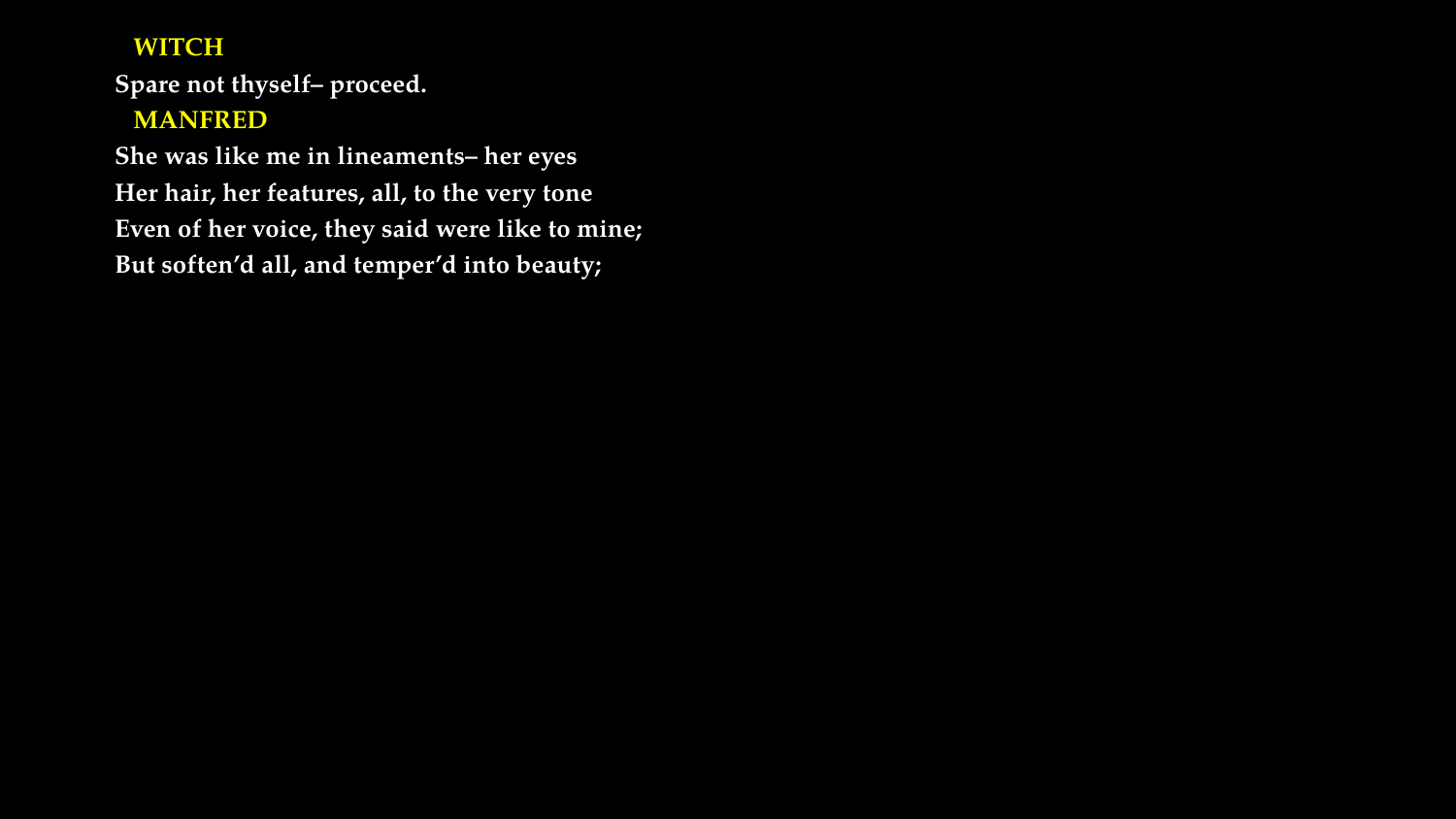

# WITCH Spare not thyself– proceed. Manfred She was like me in lineaments– her eyes Her hair, her features, all, to the very tone Even of her voice, they said were like to mine; But soften’d all, and temper’d into beauty;